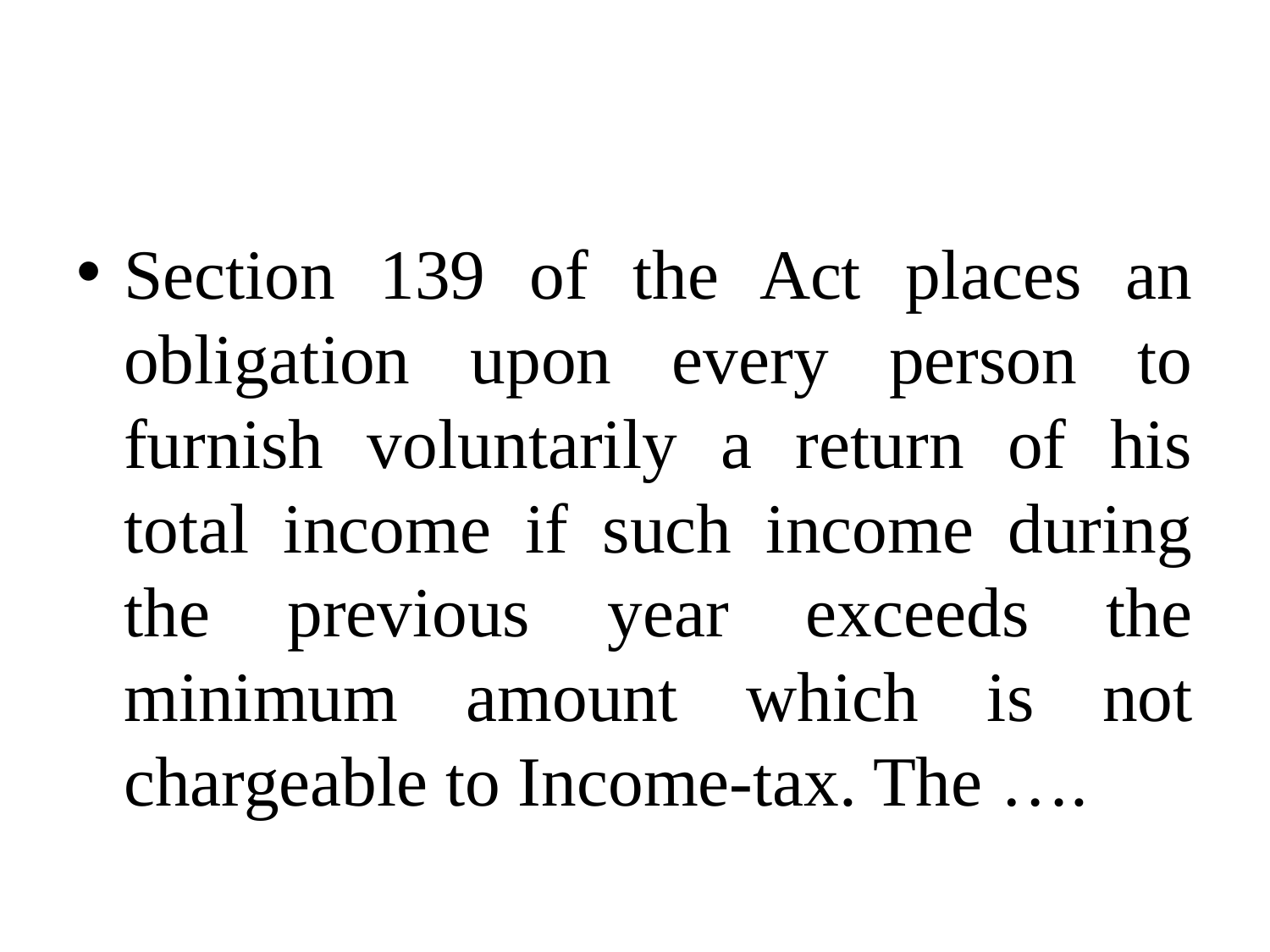

#
Section 139 of the Act places an obligation upon every person to furnish voluntarily a return of his total income if such income during the previous year exceeds the minimum amount which is not chargeable to Income-tax. The ….